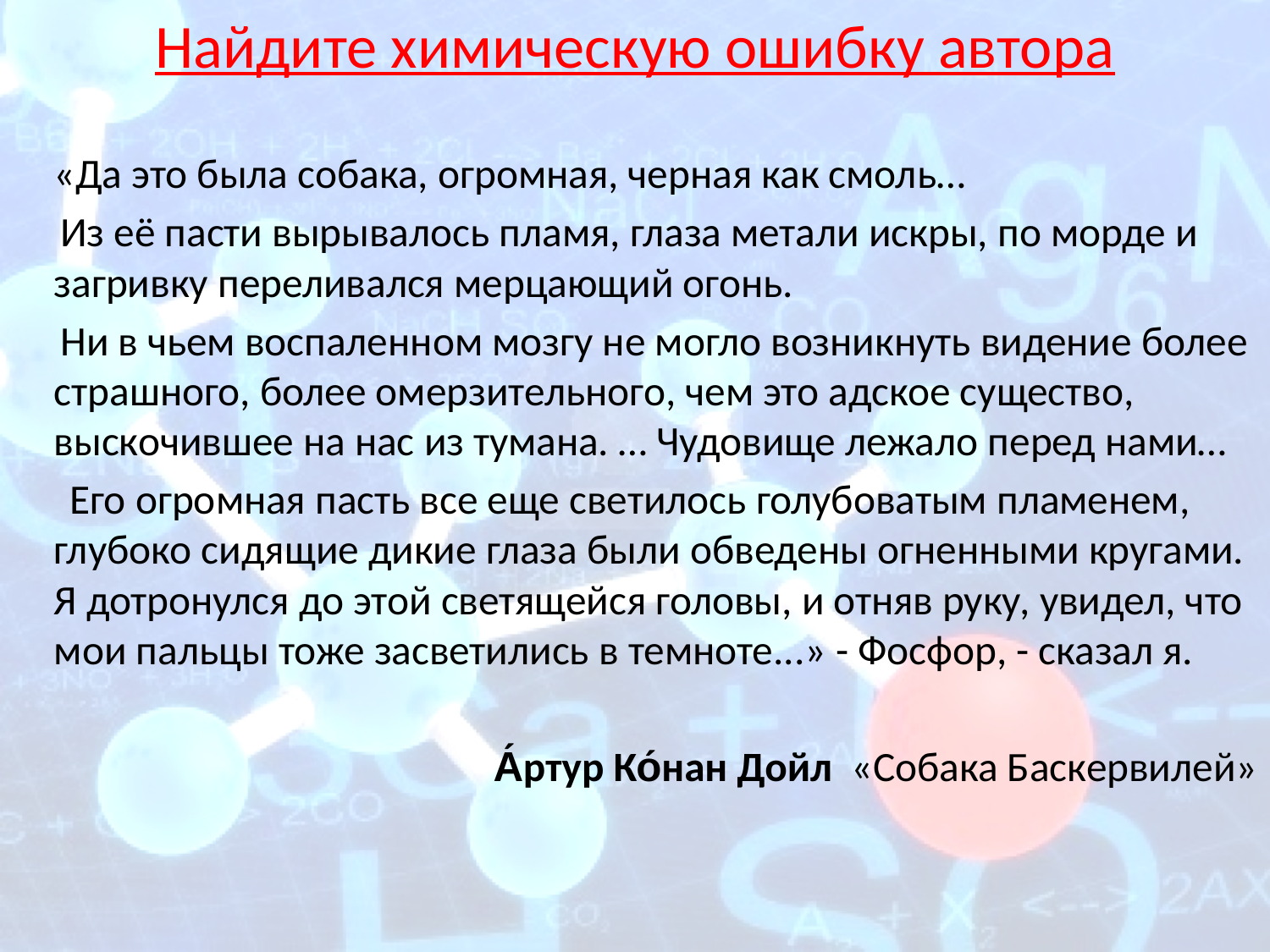

Найдите химическую ошибку автора

		«Да это была собака, огромная, черная как смоль…
     Из её пасти вырывалось пламя, глаза метали искры, по морде и загривку переливался мерцающий огонь.
     Ни в чьем воспаленном мозгу не могло возникнуть видение более страшного, более омерзительного, чем это адское существо, выскочившее на нас из тумана. … Чудовище лежало перед нами…
      Его огромная пасть все еще светилось голубоватым пламенем, глубоко сидящие дикие глаза были обведены огненными кругами. Я дотронулся до этой светящейся головы, и отняв руку, увидел, что мои пальцы тоже засветились в темноте...» - Фосфор, - сказал я.

	А́ртур Ко́нан Дойл  «Собака Баскервилей»